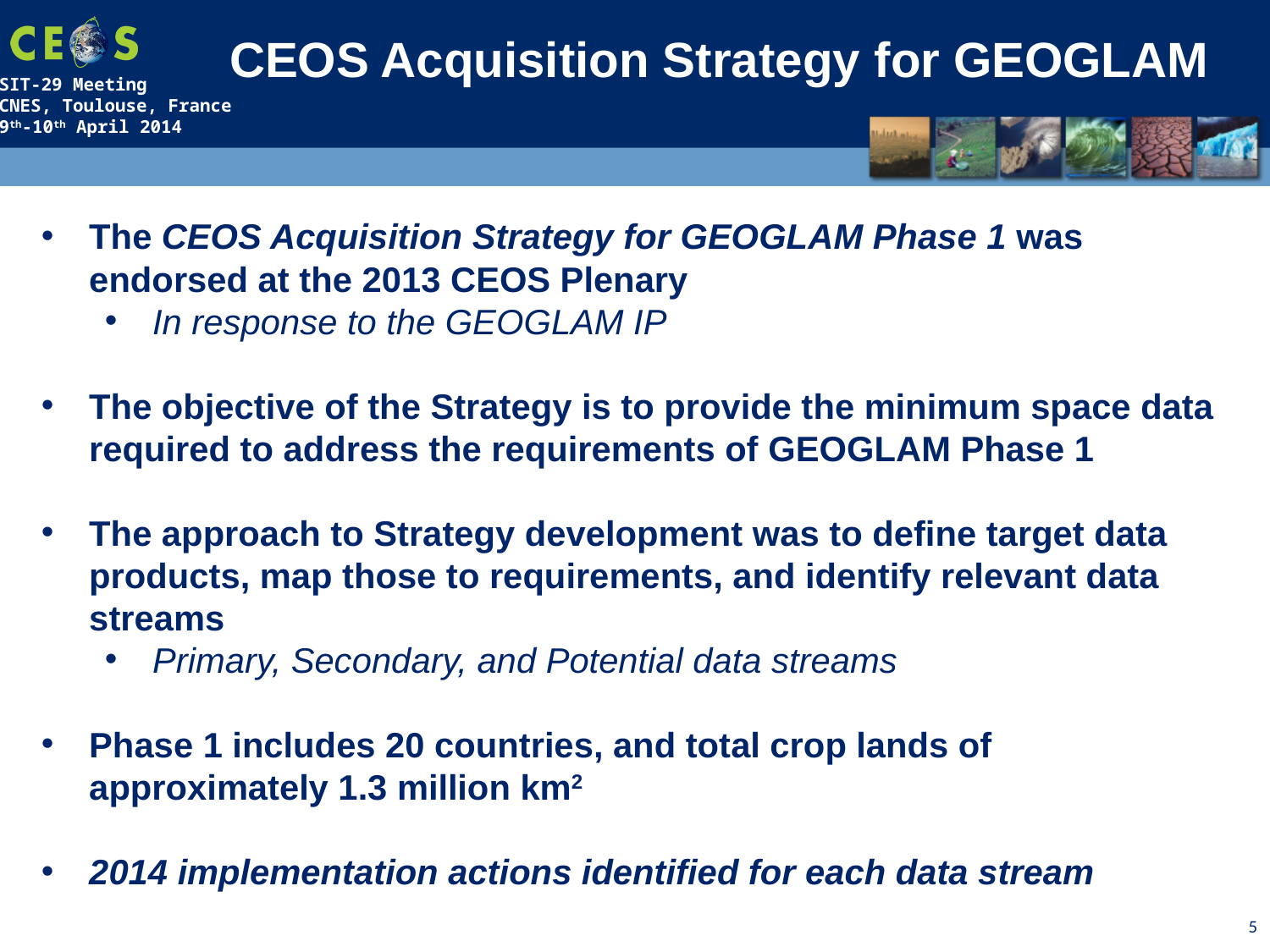

CEOS Acquisition Strategy for GEOGLAM
The CEOS Acquisition Strategy for GEOGLAM Phase 1 was endorsed at the 2013 CEOS Plenary
In response to the GEOGLAM IP

The objective of the Strategy is to provide the minimum space data required to address the requirements of GEOGLAM Phase 1
The approach to Strategy development was to define target data products, map those to requirements, and identify relevant data streams
Primary, Secondary, and Potential data streams

Phase 1 includes 20 countries, and total crop lands of approximately 1.3 million km2

2014 implementation actions identified for each data stream

5